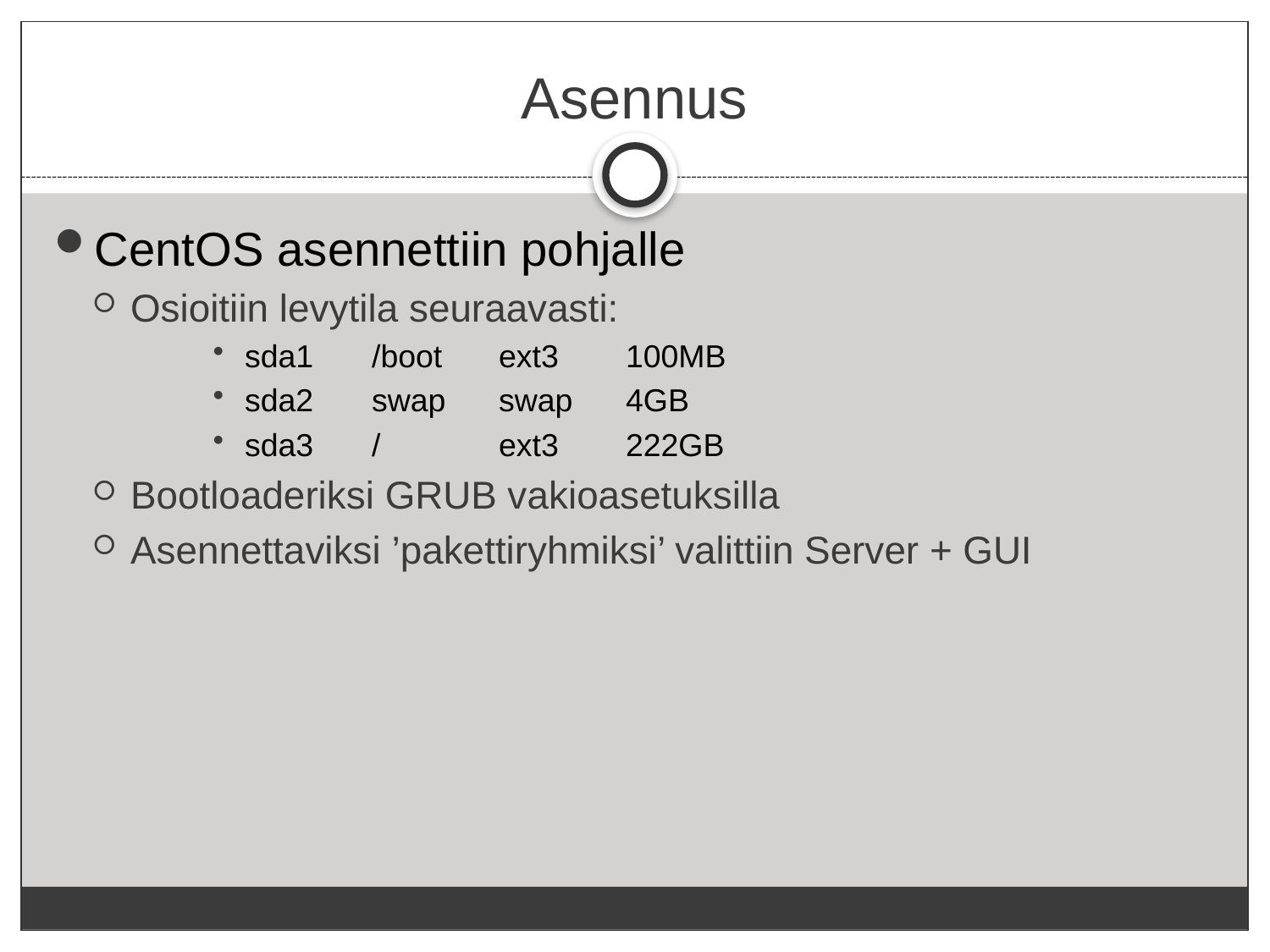

# Asennus
CentOS asennettiin pohjalle
Osioitiin levytila seuraavasti:
sda1	/boot 	ext3 	100MB
sda2	swap	swap 	4GB
sda3	/	ext3	222GB
Bootloaderiksi GRUB vakioasetuksilla
Asennettaviksi ’pakettiryhmiksi’ valittiin Server + GUI